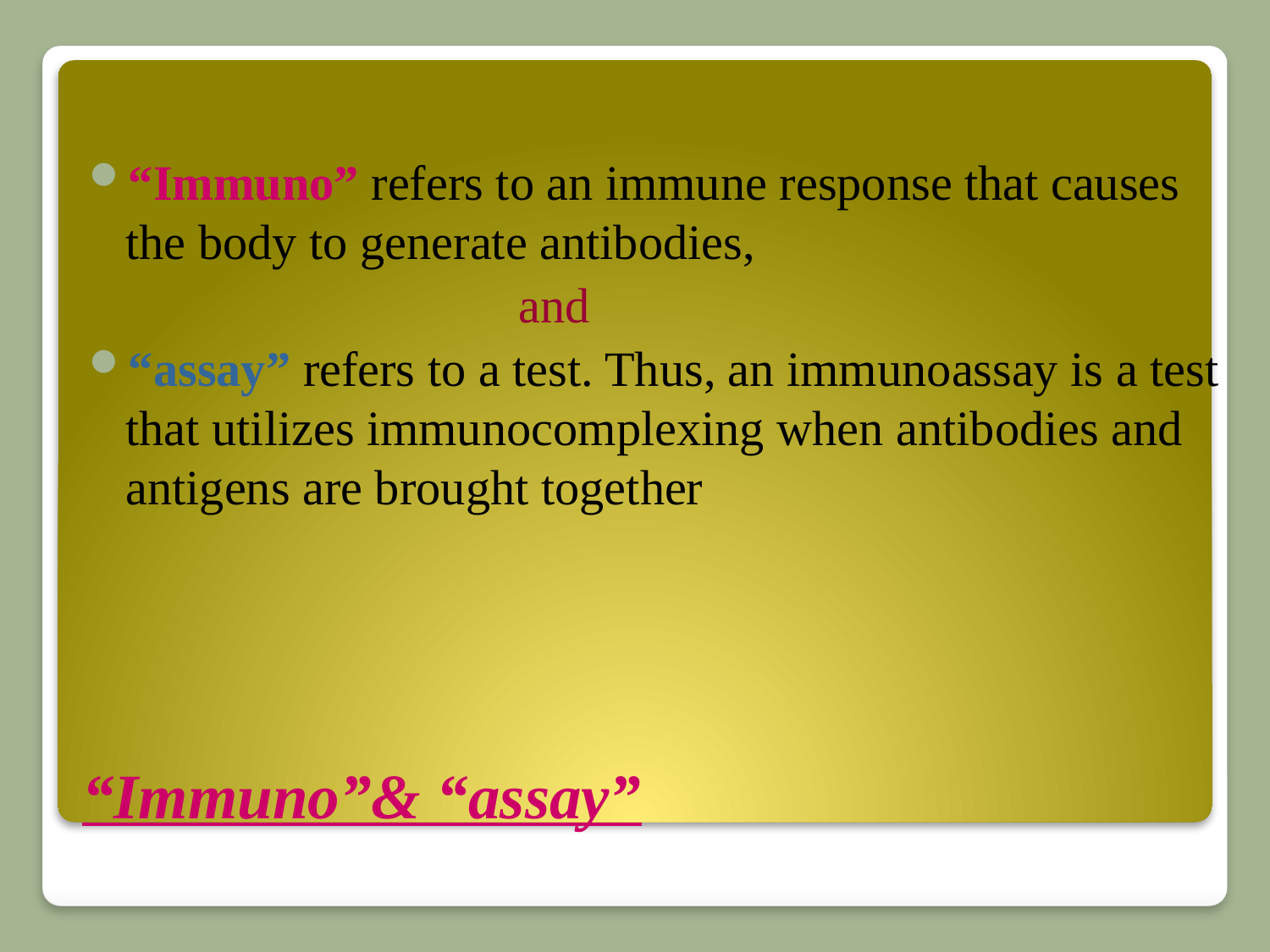

“Immuno” refers to an immune response that causes the body to generate antibodies,
                                   and
“assay” refers to a test. Thus, an immunoassay is a test that utilizes immunocomplexing when antibodies and antigens are brought together
# “Immuno”& “assay”